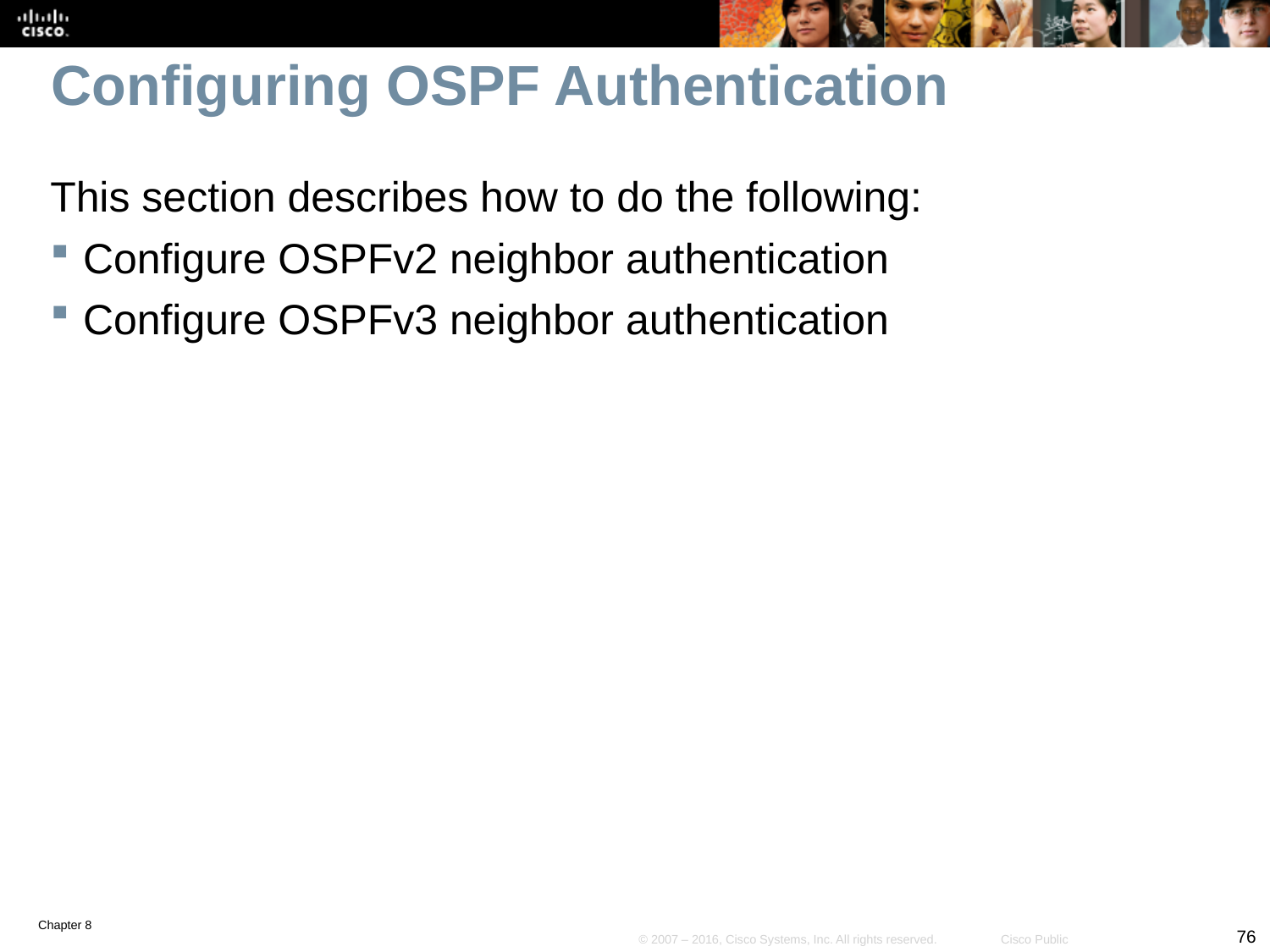

# Configuring OSPF Authentication
This section describes how to do the following:
Configure OSPFv2 neighbor authentication
Configure OSPFv3 neighbor authentication